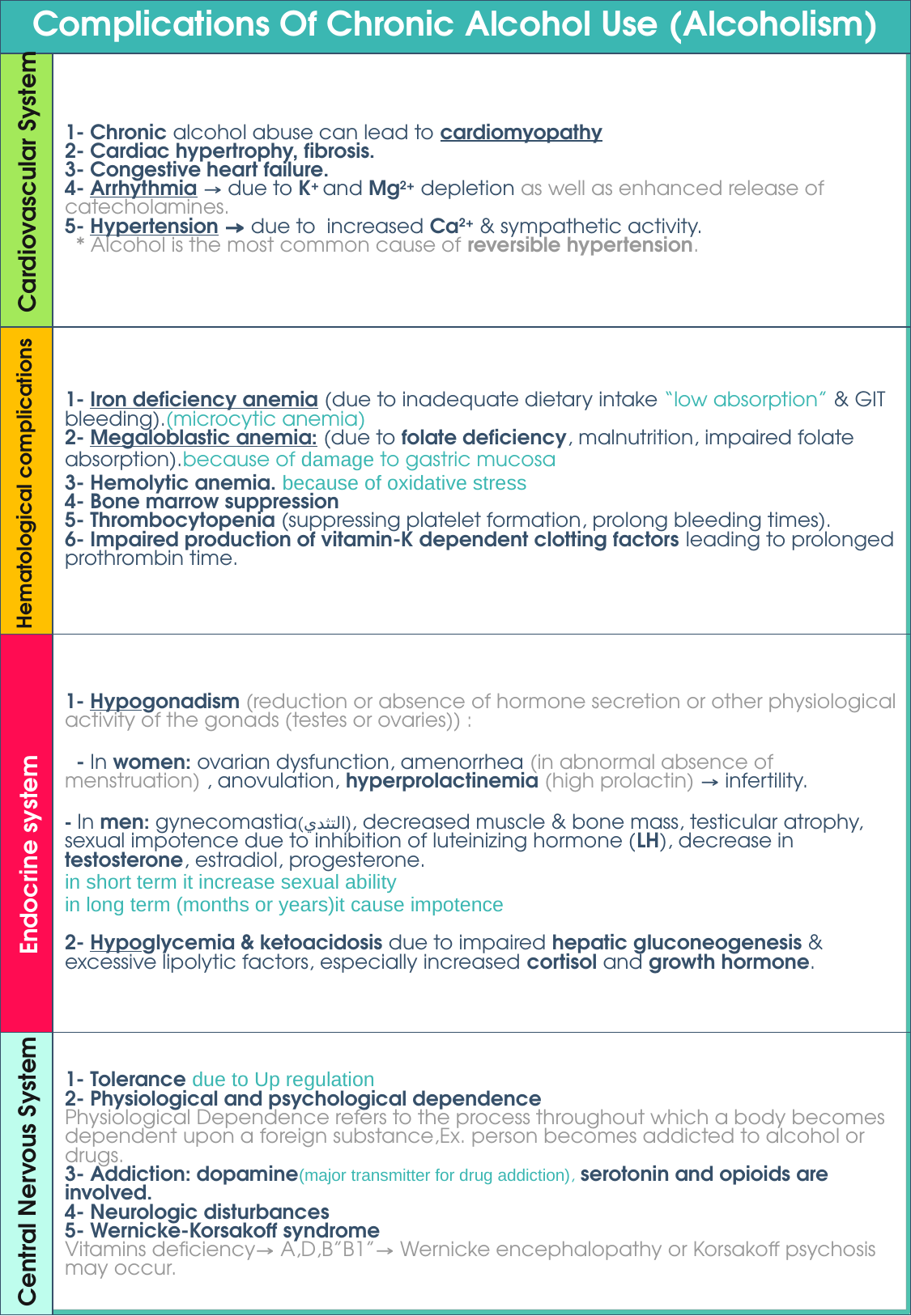

| Complications Of Chronic Alcohol Use (Alcoholism) |  |
| --- | --- |
|  | 1- Chronic alcohol abuse can lead to cardiomyopathy 2- Cardiac hypertrophy, fibrosis. 3- Congestive heart failure. 4- Arrhythmia → due to K+ and Mg2+ depletion as well as enhanced release of catecholamines. 5- Hypertension → due to increased Ca2+ & sympathetic activity. \* Alcohol is the most common cause of reversible hypertension. |
|  | 1- Iron deficiency anemia (due to inadequate dietary intake “low absorption” & GIT bleeding).(microcytic anemia) 2- Megaloblastic anemia: (due to folate deficiency, malnutrition, impaired folate absorption).because of damage to gastric mucosa 3- Hemolytic anemia. because of oxidative stress 4- Bone marrow suppression 5- Thrombocytopenia (suppressing platelet formation, prolong bleeding times). 6- Impaired production of vitamin-K dependent clotting factors leading to prolonged prothrombin time. |
|  | 1- Hypogonadism (reduction or absence of hormone secretion or other physiological activity of the gonads (testes or ovaries)) : - In women: ovarian dysfunction, amenorrhea (in abnormal absence of menstruation) , anovulation, hyperprolactinemia (high prolactin) → infertility. - In men: gynecomastia(التثدي), decreased muscle & bone mass, testicular atrophy, sexual impotence due to inhibition of luteinizing hormone (LH), decrease in testosterone, estradiol, progesterone. in short term it increase sexual ability in long term (months or years)it cause impotence 2- Hypoglycemia & ketoacidosis due to impaired hepatic gluconeogenesis & excessive lipolytic factors, especially increased cortisol and growth hormone. |
|  | 1- Tolerance due to Up regulation 2- Physiological and psychological dependence Physiological Dependence refers to the process throughout which a body becomes dependent upon a foreign substance,Ex. person becomes addicted to alcohol or drugs. 3- Addiction: dopamine(major transmitter for drug addiction), serotonin and opioids are involved. 4- Neurologic disturbances 5- Wernicke-Korsakoff syndrome Vitamins deficiency→ A,D,B”B1”→ Wernicke encephalopathy or Korsakoff psychosis may occur. |
Cardiovascular System

Hematological complications

Endocrine system

Central Nervous System